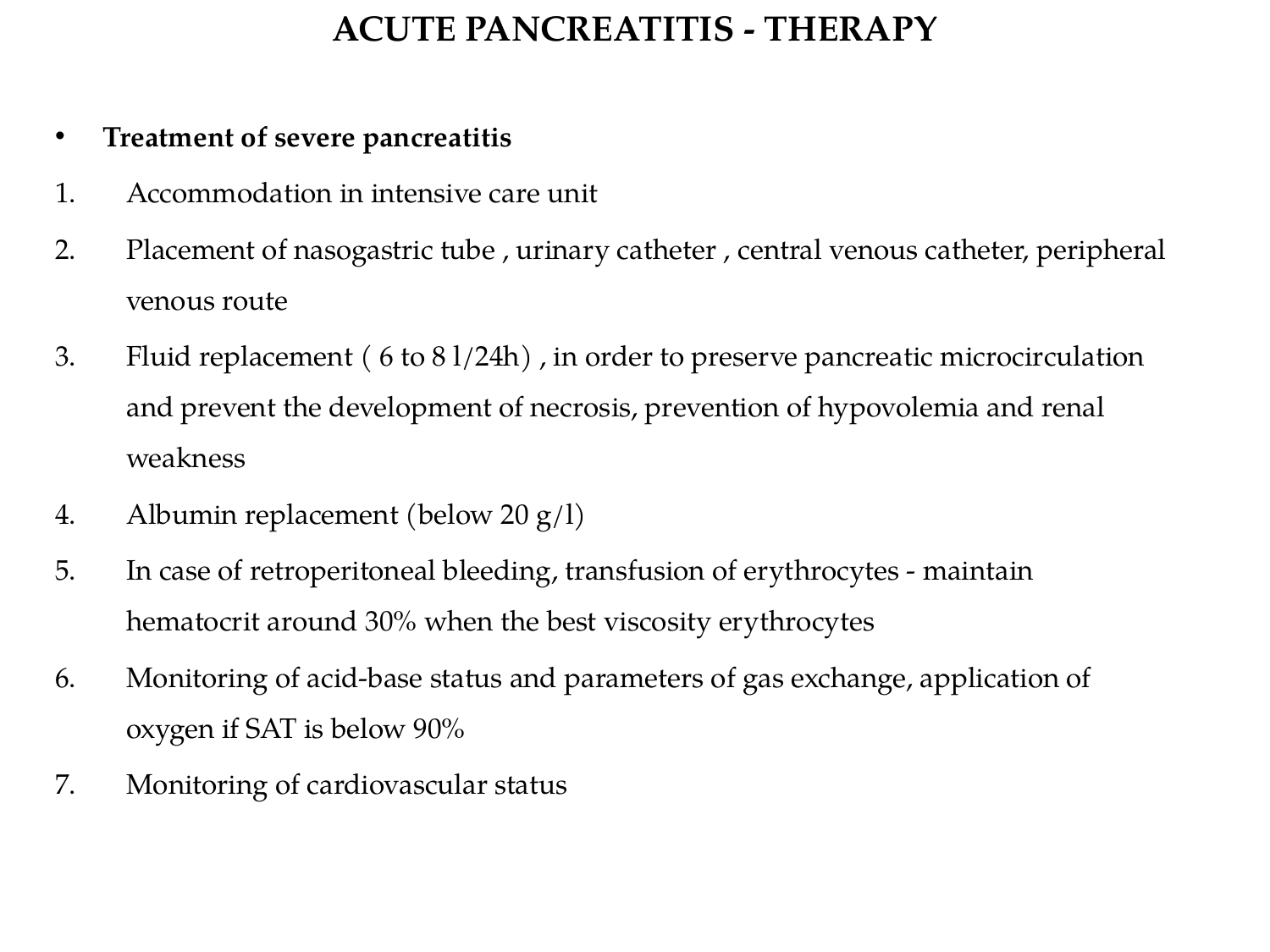

ACUTE PANCREATITIS - THERAPY
Treatment of severe pancreatitis
Accommodation in intensive care unit
Placement of nasogastric tube , urinary catheter , central venous catheter, peripheral venous route
Fluid replacement ( 6 to 8 l/24h) , in order to preserve pancreatic microcirculation and prevent the development of necrosis, prevention of hypovolemia and renal weakness
Albumin replacement (below 20 g/l)
In case of retroperitoneal bleeding, transfusion of erythrocytes - maintain hematocrit around 30% when the best viscosity erythrocytes
Monitoring of acid-base status and parameters of gas exchange, application of oxygen if SAT is below 90%
Monitoring of cardiovascular status